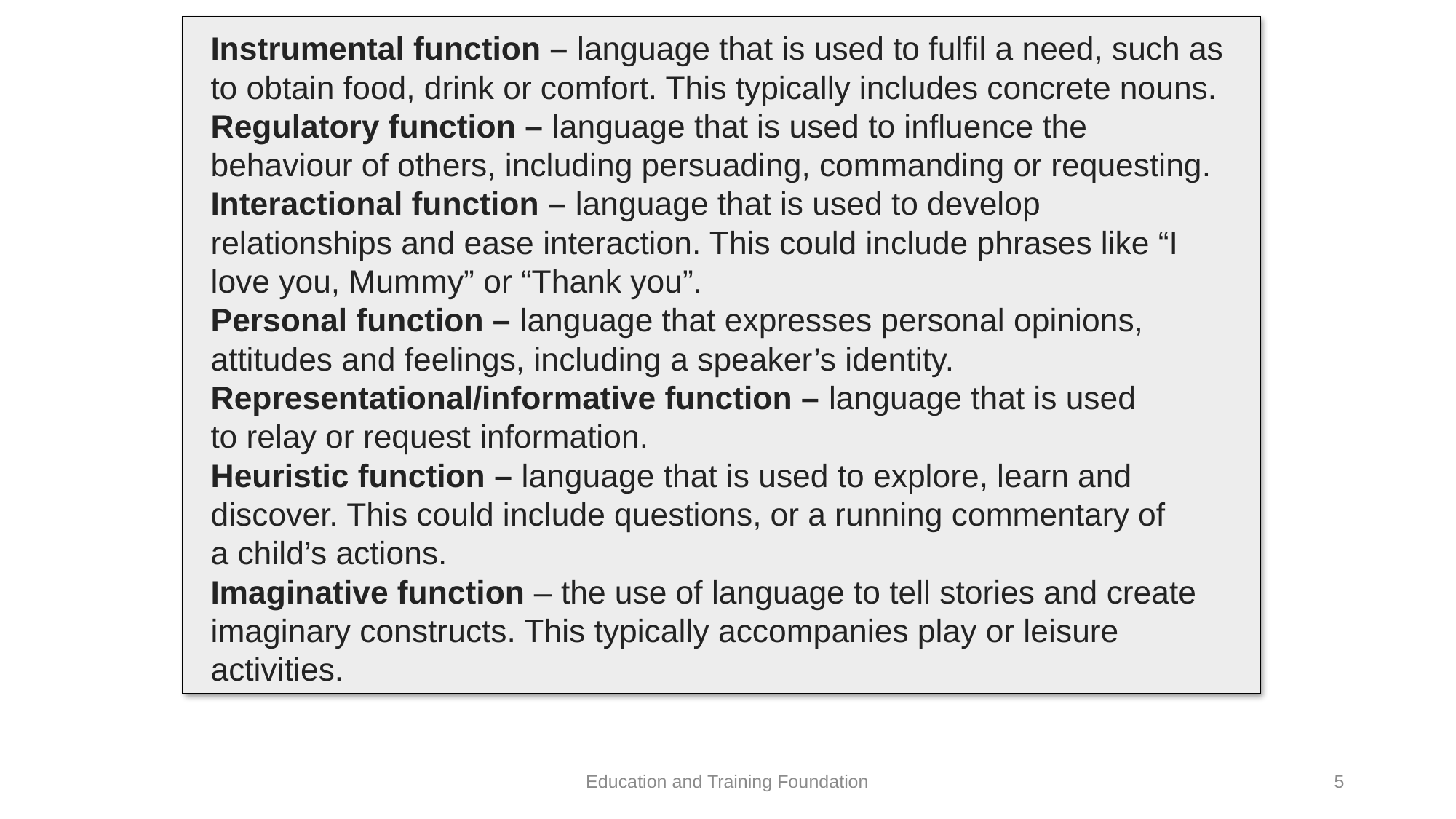

Instrumental function – language that is used to fulfil a need, such as to obtain food, drink or comfort. This typically includes concrete nouns.
Regulatory function – language that is used to influence the behaviour of others, including persuading, commanding or requesting.
Interactional function – language that is used to develop relationships and ease interaction. This could include phrases like “I love you, Mummy” or “Thank you”.
Personal function – language that expresses personal opinions, attitudes and feelings, including a speaker’s identity.
Representational/informative function – language that is used to relay or request information.
Heuristic function – language that is used to explore, learn and discover. This could include questions, or a running commentary of
a child’s actions.
Imaginative function – the use of language to tell stories and create imaginary constructs. This typically accompanies play or leisure activities.
Education and Training Foundation
5